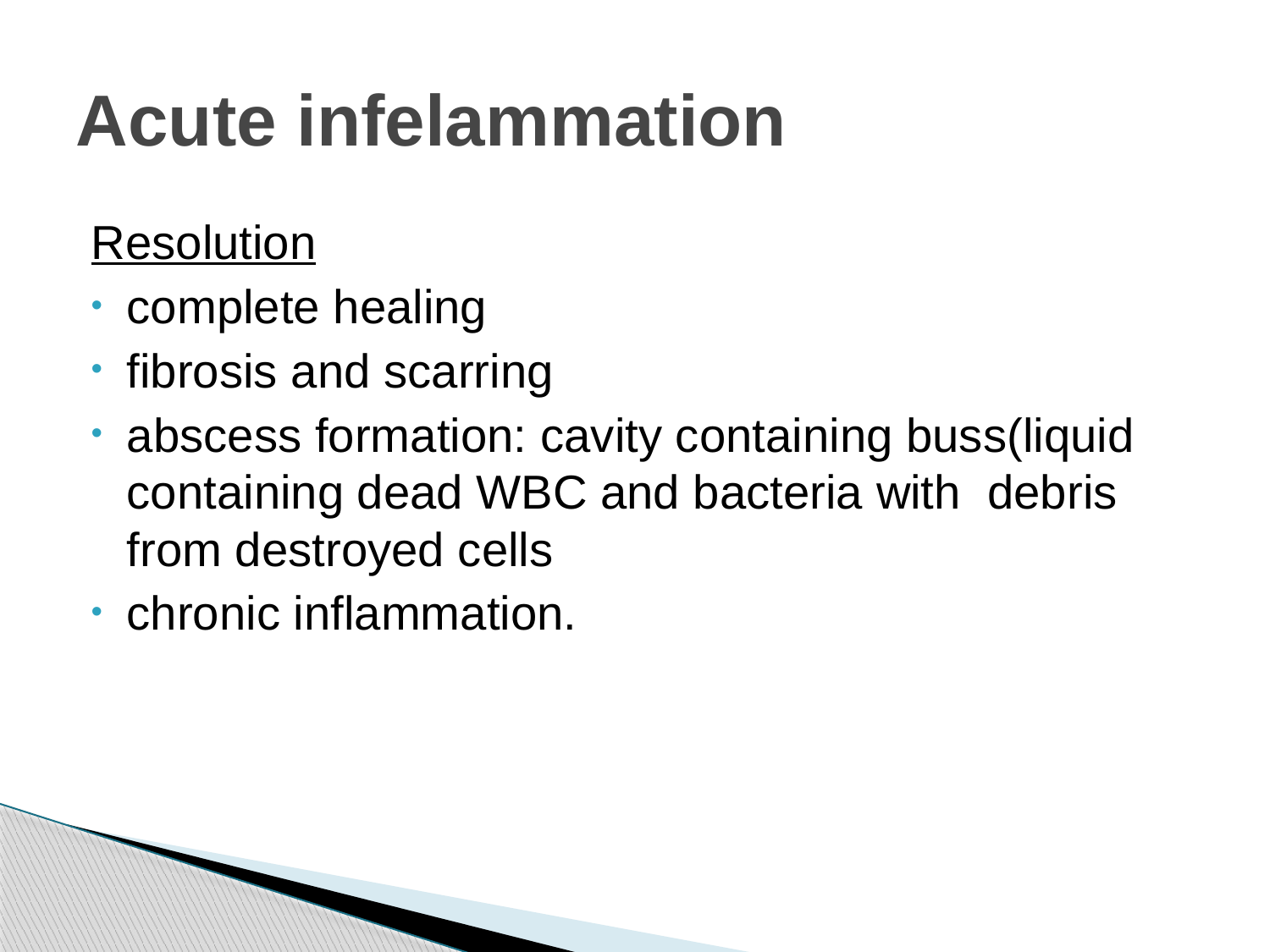

# Acute infelammation
Resolution
complete healing
fibrosis and scarring
abscess formation: cavity containing buss(liquid containing dead WBC and bacteria with  debris from destroyed cells
chronic inflammation.